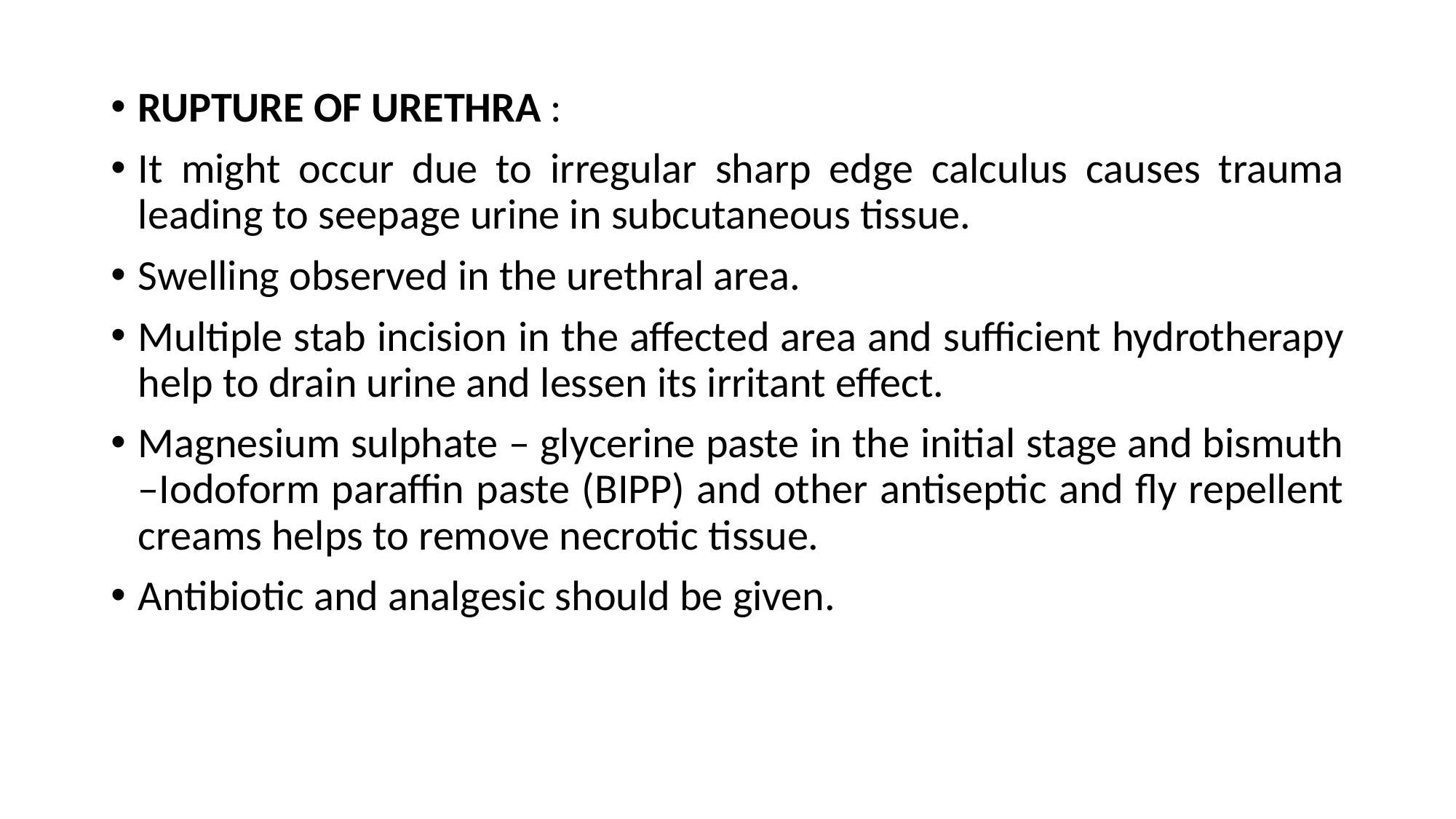

RUPTURE OF URETHRA :
It might occur due to irregular sharp edge calculus causes trauma leading to seepage urine in subcutaneous tissue.
Swelling observed in the urethral area.
Multiple stab incision in the affected area and sufficient hydrotherapy help to drain urine and lessen its irritant effect.
Magnesium sulphate – glycerine paste in the initial stage and bismuth –Iodoform paraffin paste (BIPP) and other antiseptic and fly repellent creams helps to remove necrotic tissue.
Antibiotic and analgesic should be given.